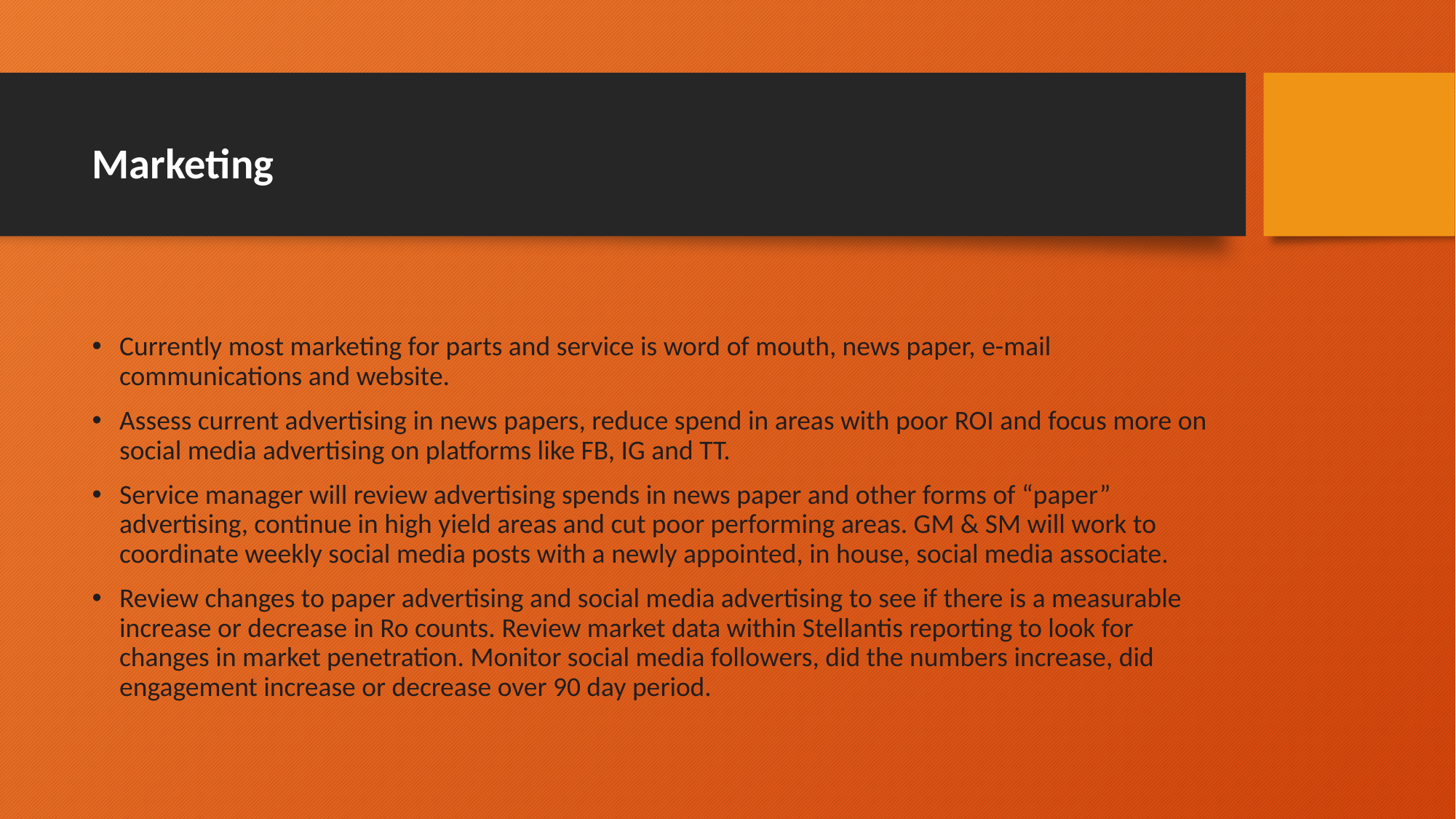

# Marketing

Currently most marketing for parts and service is word of mouth, news paper, e-mail communications and website.
Assess current advertising in news papers, reduce spend in areas with poor ROI and focus more on social media advertising on platforms like FB, IG and TT.
Service manager will review advertising spends in news paper and other forms of “paper” advertising, continue in high yield areas and cut poor performing areas. GM & SM will work to coordinate weekly social media posts with a newly appointed, in house, social media associate.
Review changes to paper advertising and social media advertising to see if there is a measurable increase or decrease in Ro counts. Review market data within Stellantis reporting to look for changes in market penetration. Monitor social media followers, did the numbers increase, did engagement increase or decrease over 90 day period.